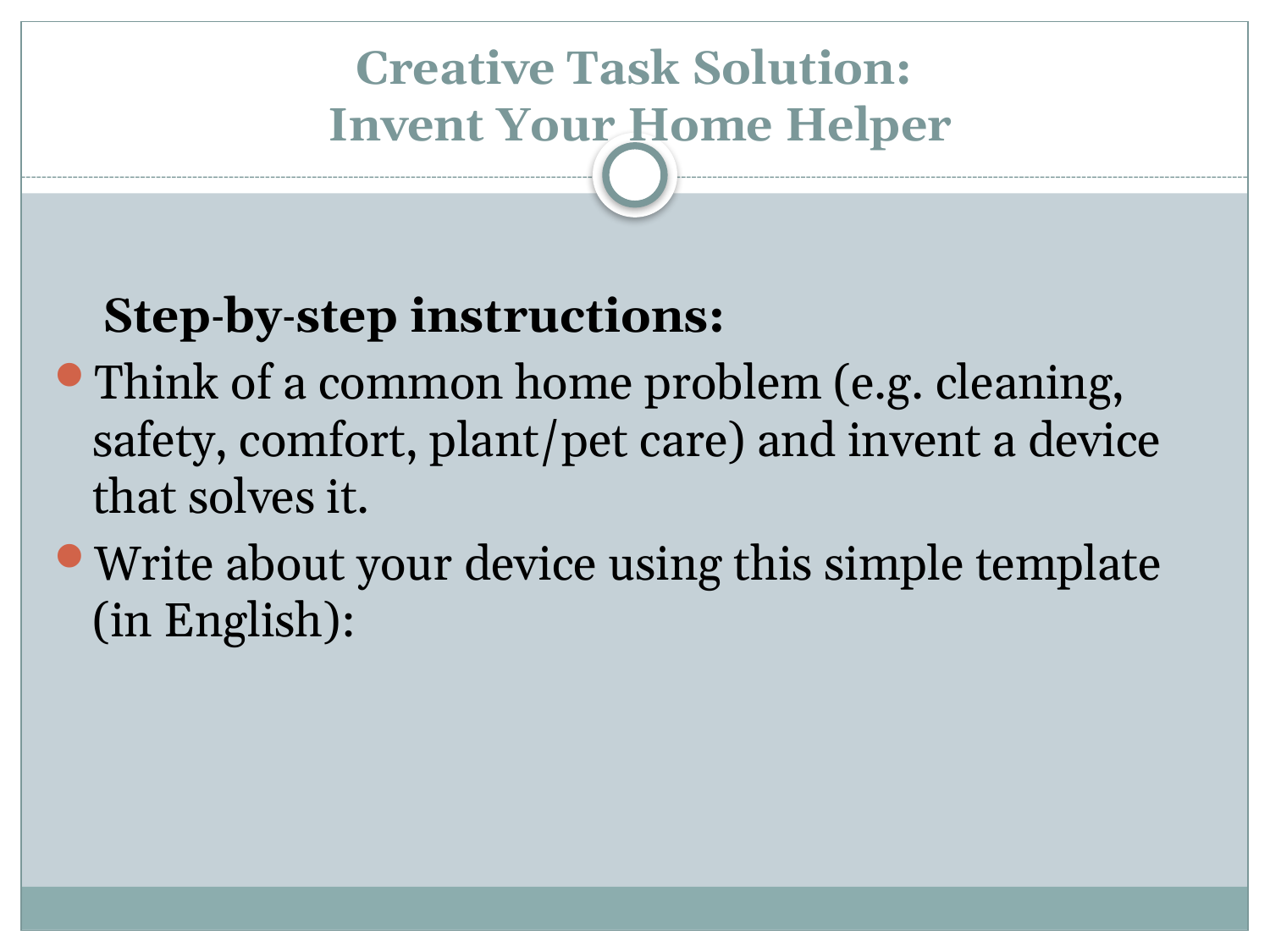

# Creative Task Solution: Invent Your Home Helper

    Step‑by‑step instructions:
Think of a common home problem (e.g. cleaning, safety, comfort, plant/pet care) and invent a device that solves it.
Write about your device using this simple template (in English):